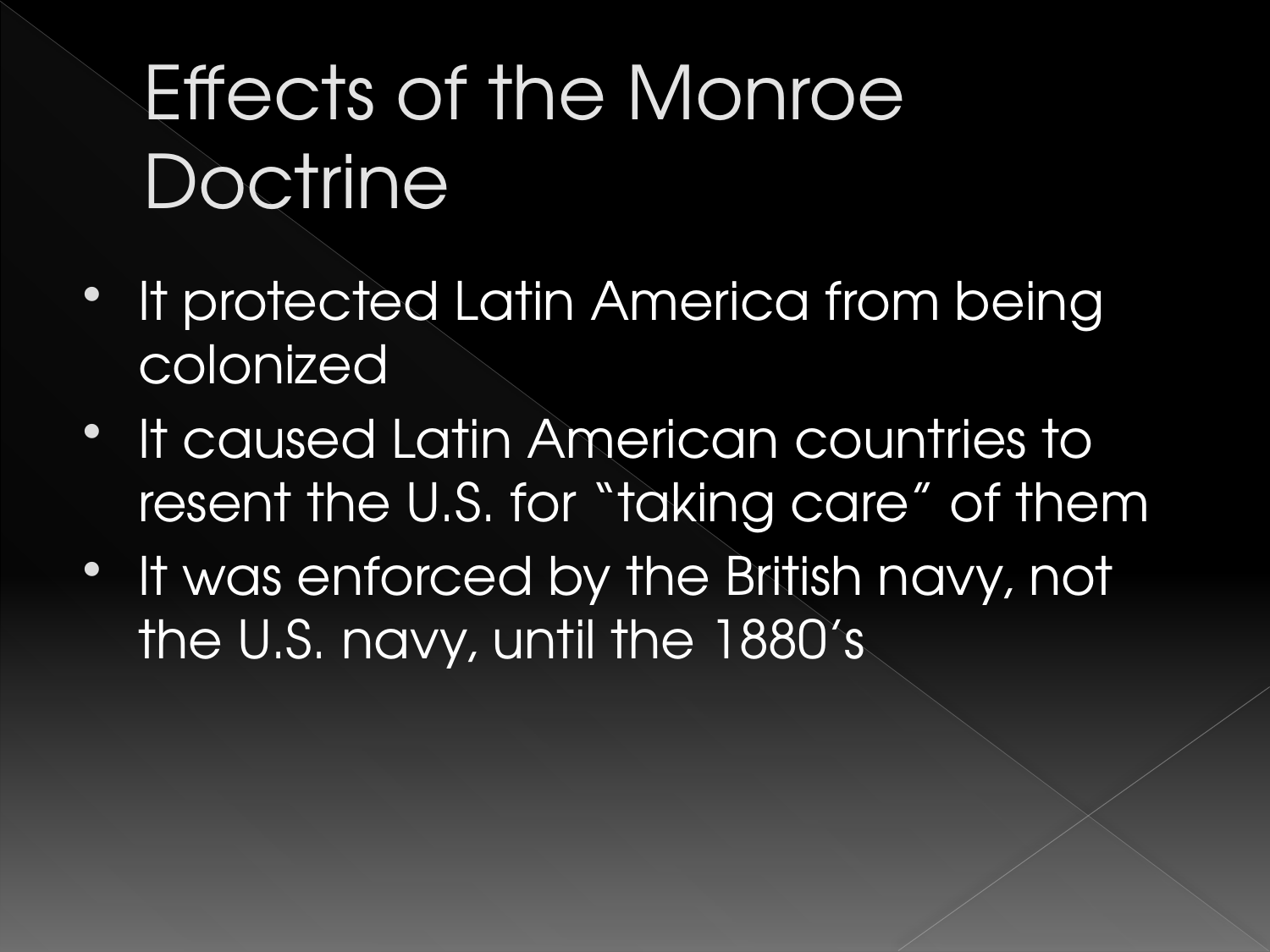

# Effects of the Monroe Doctrine
It protected Latin America from being colonized
It caused Latin American countries to resent the U.S. for “taking care” of them
It was enforced by the British navy, not the U.S. navy, until the 1880’s